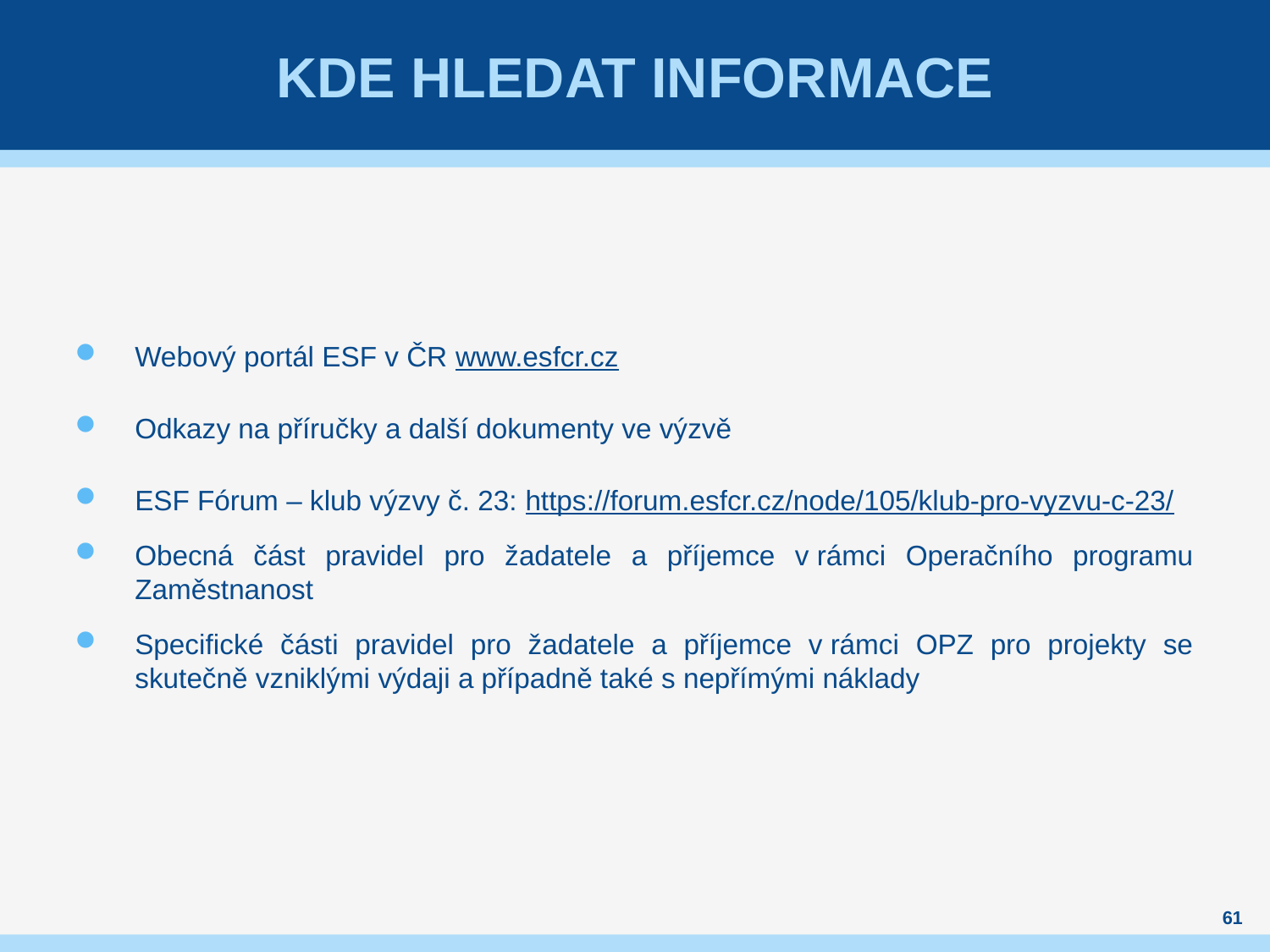

# Kde hledat informace

Webový portál ESF v ČR www.esfcr.cz
Odkazy na příručky a další dokumenty ve výzvě
ESF Fórum – klub výzvy č. 23: https://forum.esfcr.cz/node/105/klub-pro-vyzvu-c-23/
Obecná část pravidel pro žadatele a příjemce v rámci Operačního programu Zaměstnanost
Specifické části pravidel pro žadatele a příjemce v rámci OPZ pro projekty se skutečně vzniklými výdaji a případně také s nepřímými náklady

61